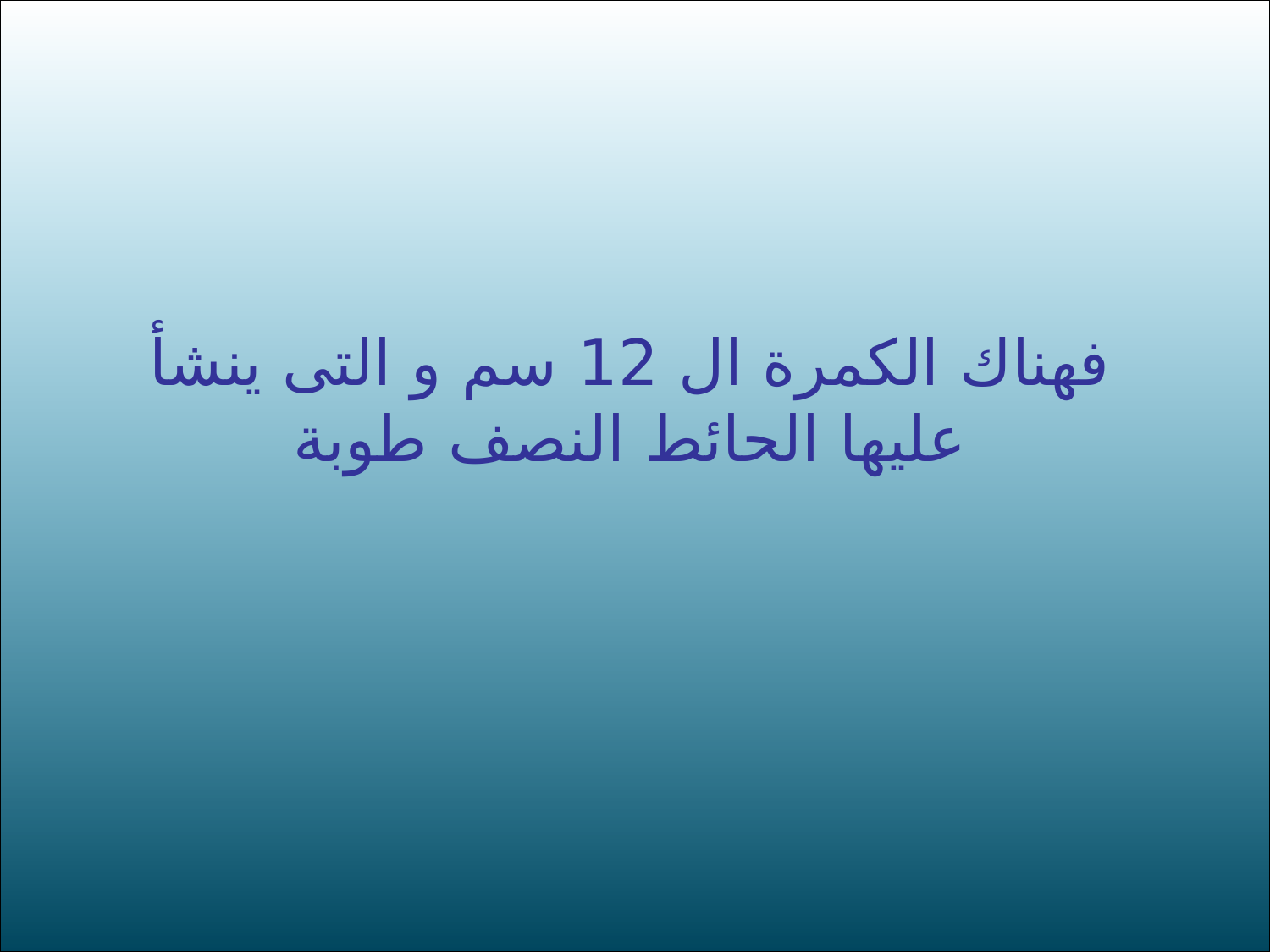

فهناك الكمرة ال 12 سم و التى ينشأ عليها الحائط النصف طوبة